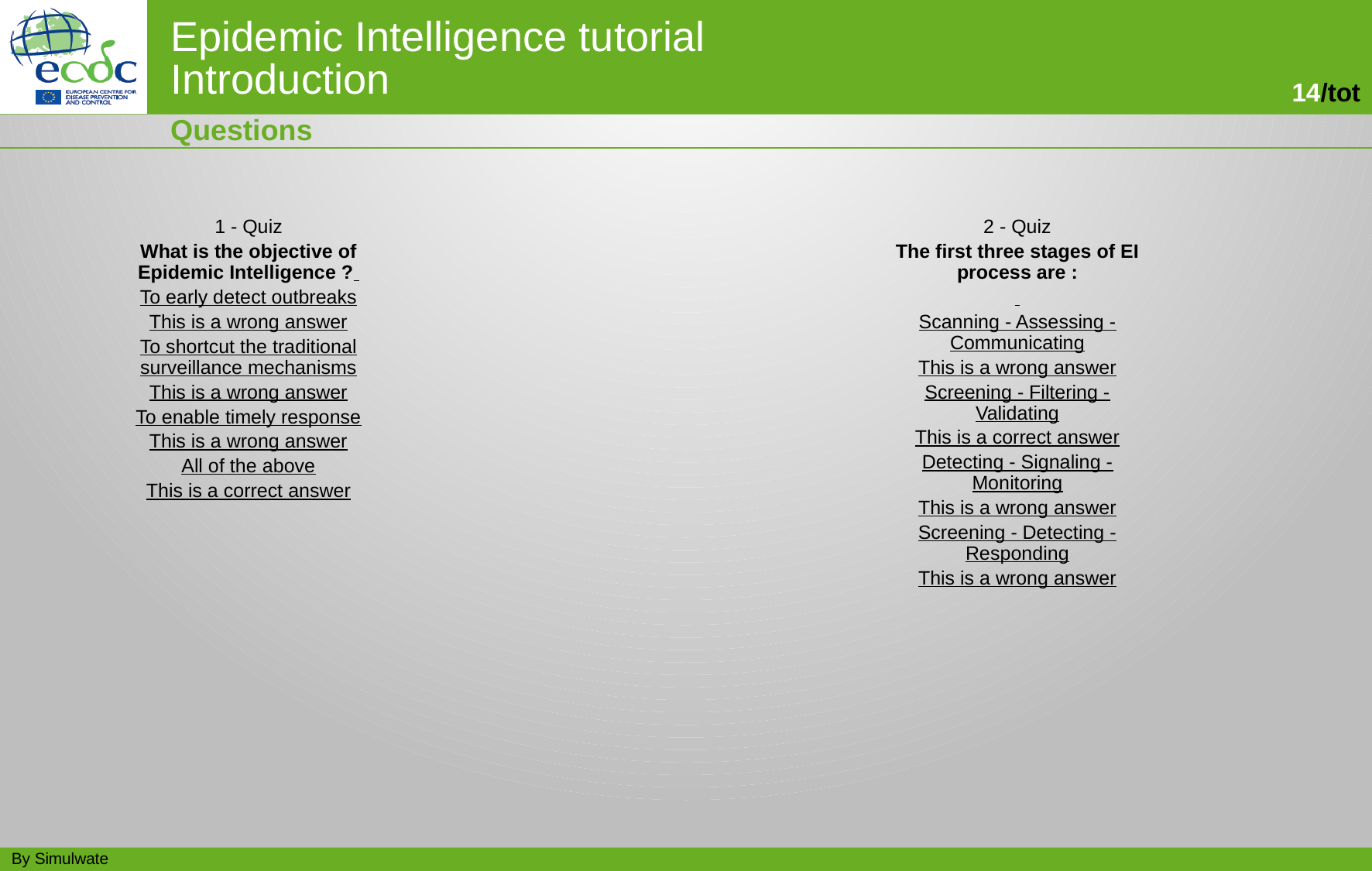

Questions

1 - Quiz
What is the objective of Epidemic Intelligence ?
To early detect outbreaks
This is a wrong answer
To shortcut the traditional surveillance mechanisms
This is a wrong answer
To enable timely response
This is a wrong answer
All of the above
This is a correct answer

2 - Quiz
The first three stages of EI process are :

Scanning - Assessing - Communicating
This is a wrong answer
Screening - Filtering - Validating
This is a correct answer
Detecting - Signaling - Monitoring
This is a wrong answer
Screening - Detecting - Responding
This is a wrong answer